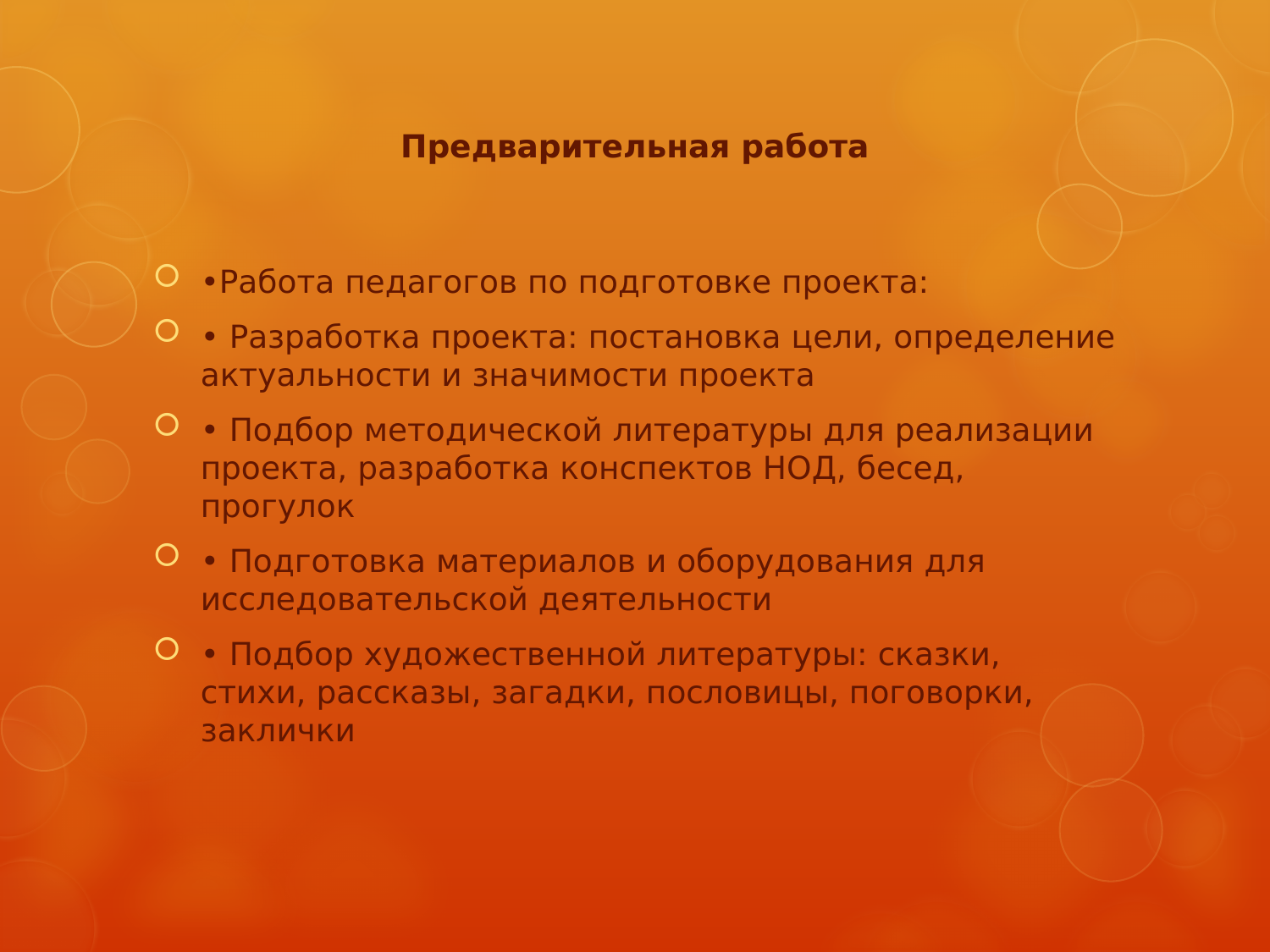

# Предварительная работа
•Работа педагогов по подготовке проекта:
• Разработка проекта: постановка цели, определение актуальности и значимости проекта
• Подбор методической литературы для реализации проекта, разработка конспектов НОД, бесед, прогулок
• Подготовка материалов и оборудования для исследовательской деятельности
• Подбор художественной литературы: сказки, стихи, рассказы, загадки, пословицы, поговорки, заклички